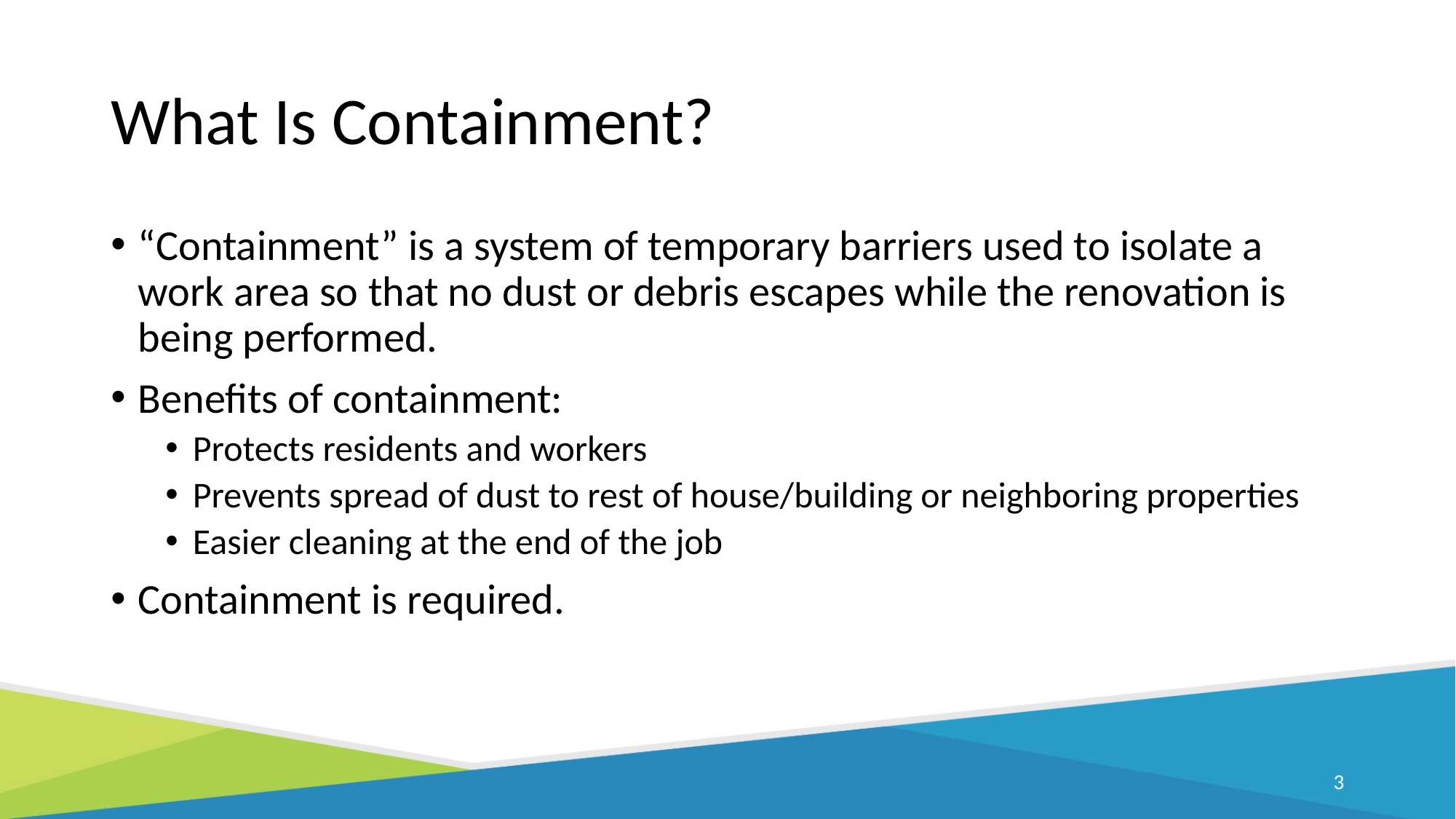

# What Is Containment?
“Containment” is a system of temporary barriers used to isolate a work area so that no dust or debris escapes while the renovation is being performed.
Benefits of containment:
Protects residents and workers
Prevents spread of dust to rest of house/building or neighboring properties
Easier cleaning at the end of the job
Containment is required.

3